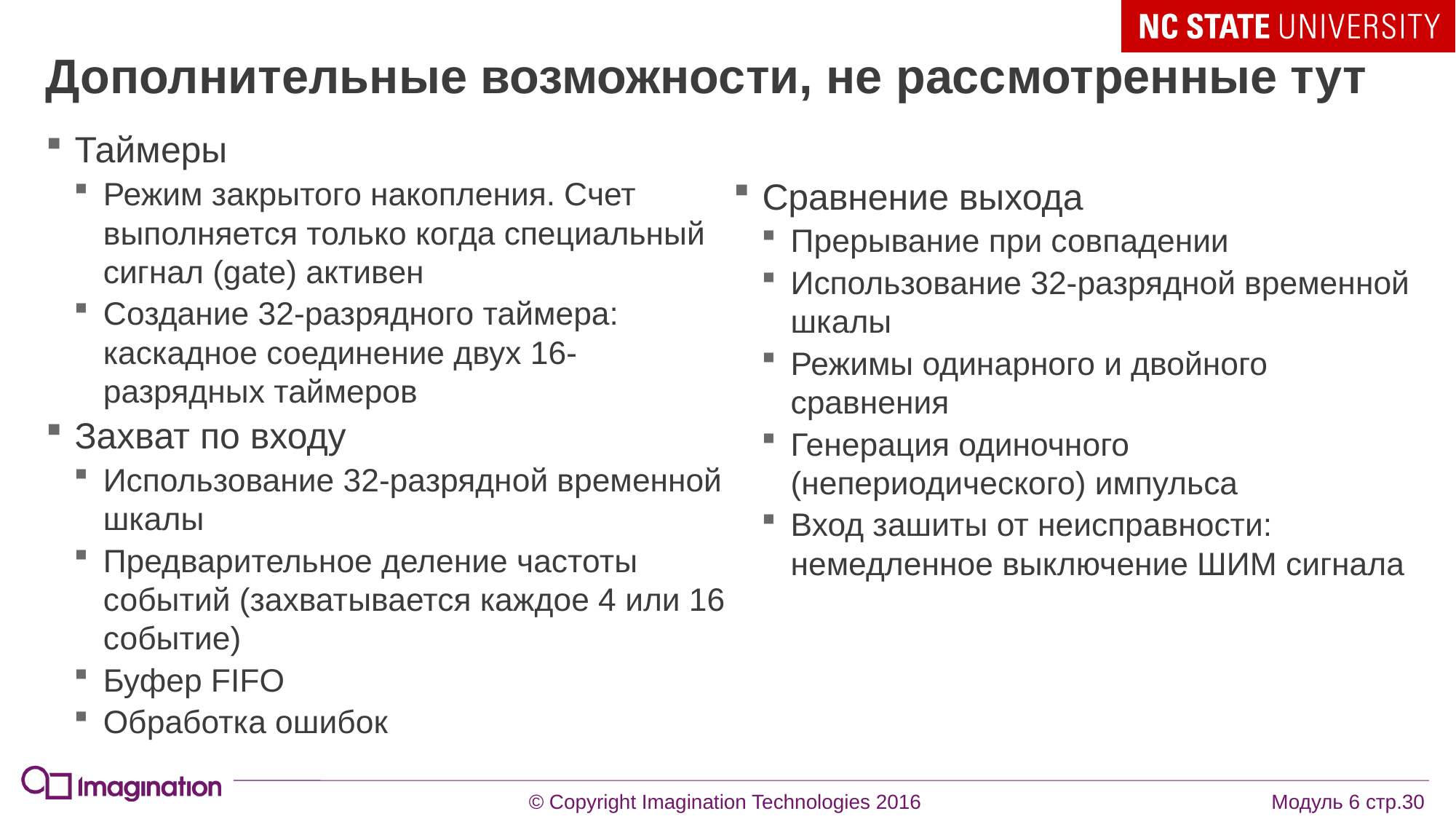

# Дополнительные возможности, не рассмотренные тут
Таймеры
Режим закрытого накопления. Счет выполняется только когда специальный сигнал (gate) активен
Создание 32-разрядного таймера: каскадное соединение двух 16-разрядных таймеров
Захват по входу
Использование 32-разрядной временной шкалы
Предварительное деление частоты событий (захватывается каждое 4 или 16 событие)
Буфер FIFO
Обработка ошибок

Сравнение выхода
Прерывание при совпадении
Использование 32-разрядной временной шкалы
Режимы одинарного и двойного сравнения
Генерация одиночного (непериодического) импульса
Вход зашиты от неисправности: немедленное выключение ШИМ сигнала